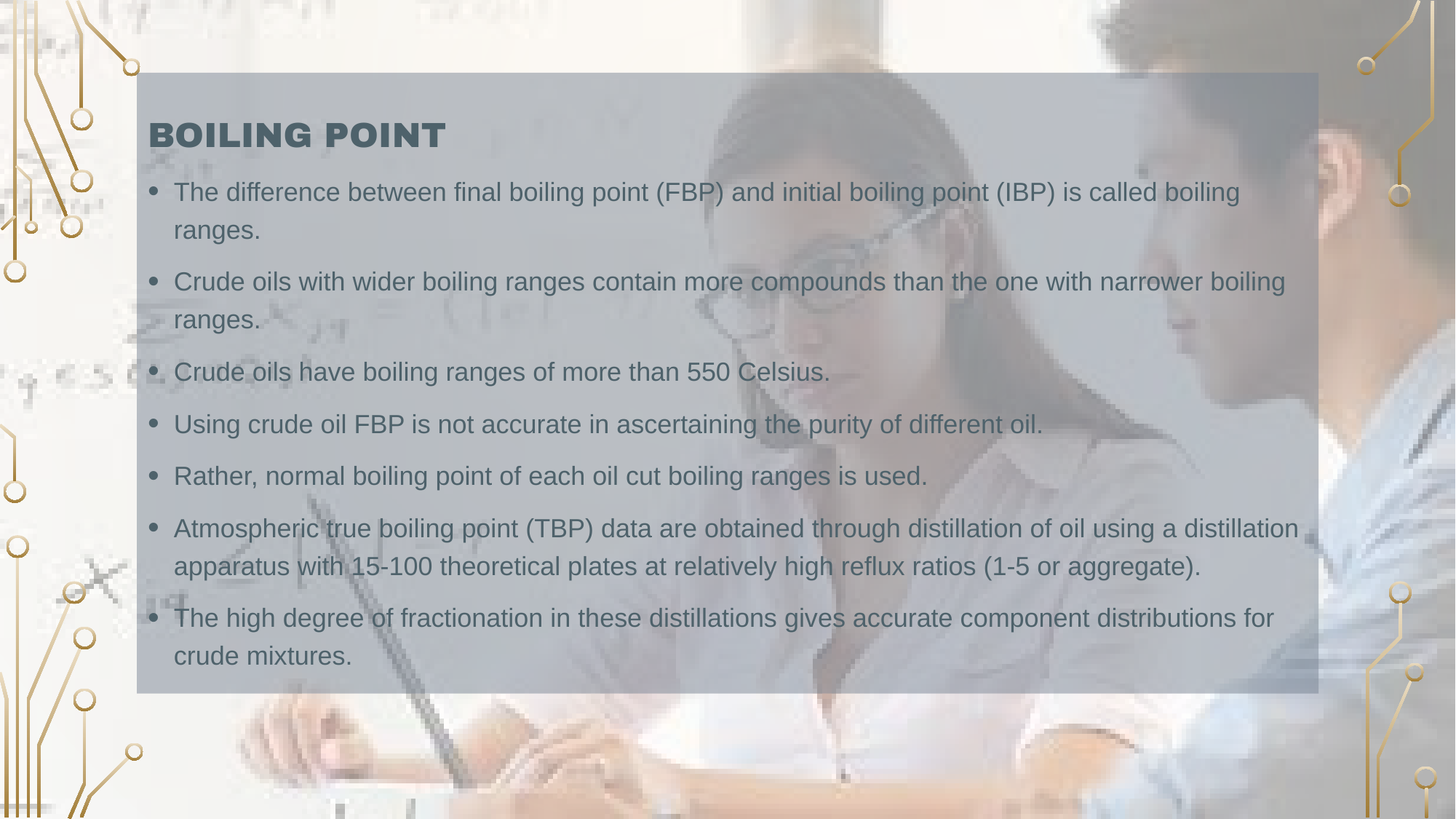

Boiling Point
The difference between final boiling point (FBP) and initial boiling point (IBP) is called boiling ranges.
Crude oils with wider boiling ranges contain more compounds than the one with narrower boiling ranges.
Crude oils have boiling ranges of more than 550 Celsius.
Using crude oil FBP is not accurate in ascertaining the purity of different oil.
Rather, normal boiling point of each oil cut boiling ranges is used.
Atmospheric true boiling point (TBP) data are obtained through distillation of oil using a distillation apparatus with 15-100 theoretical plates at relatively high reflux ratios (1-5 or aggregate).
The high degree of fractionation in these distillations gives accurate component distributions for crude mixtures.